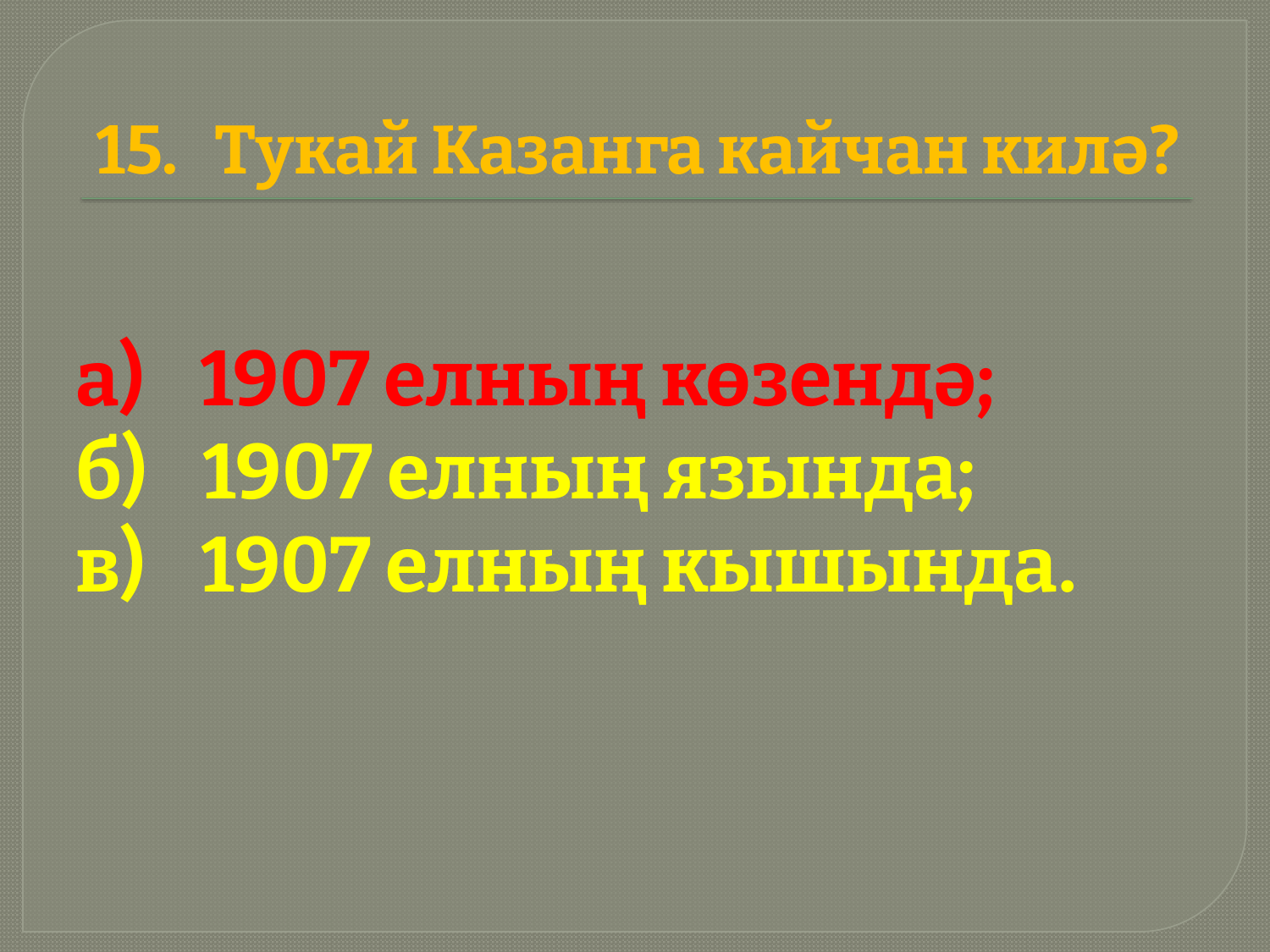

# 15.   Тукай Казанга кайчан килә?

а)    1907 елның көзендә;
б)    1907 елның язында;
в)    1907 елның кышында.